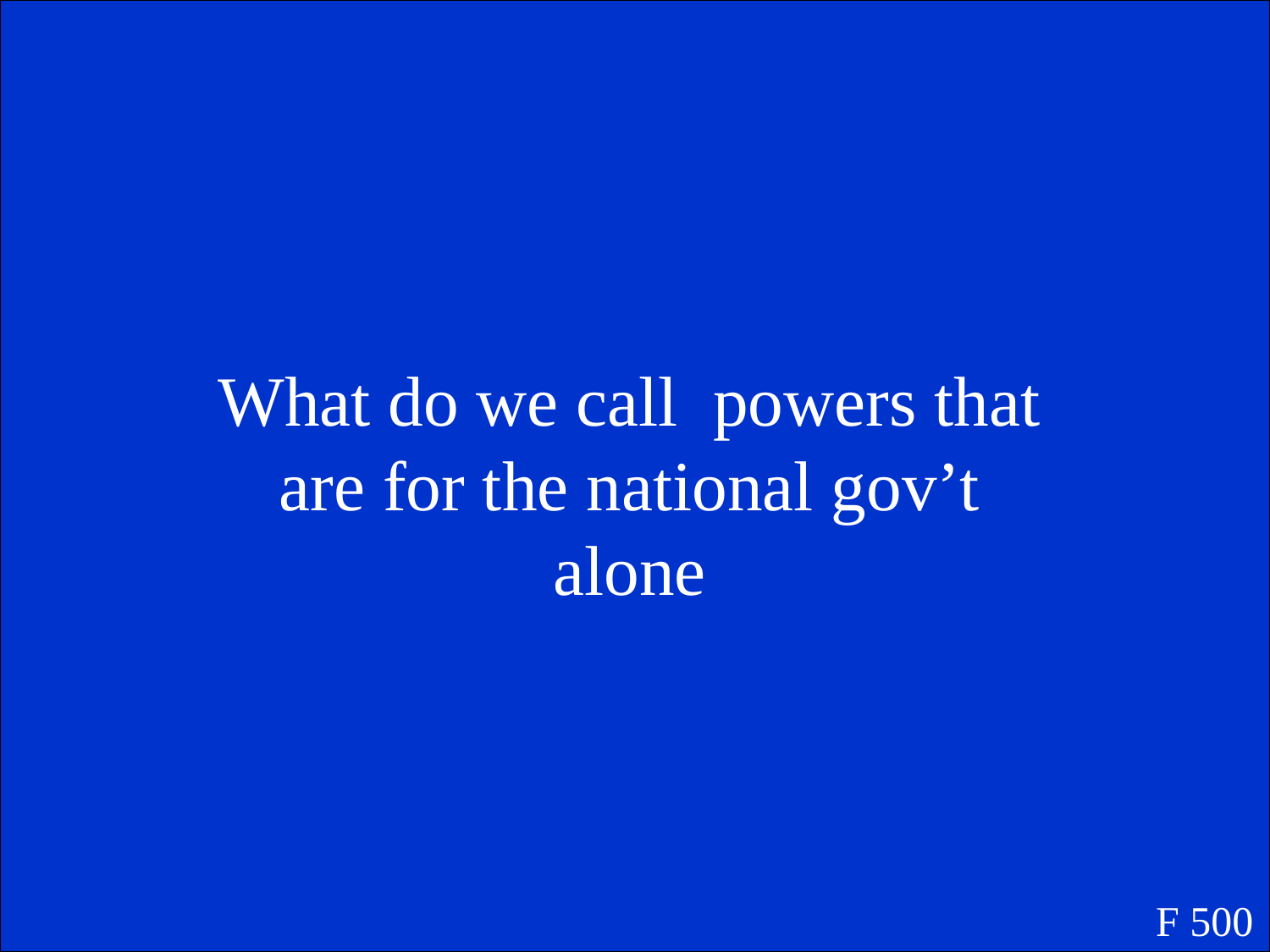

What do we call  powers that are for the national gov’t alone
F 500